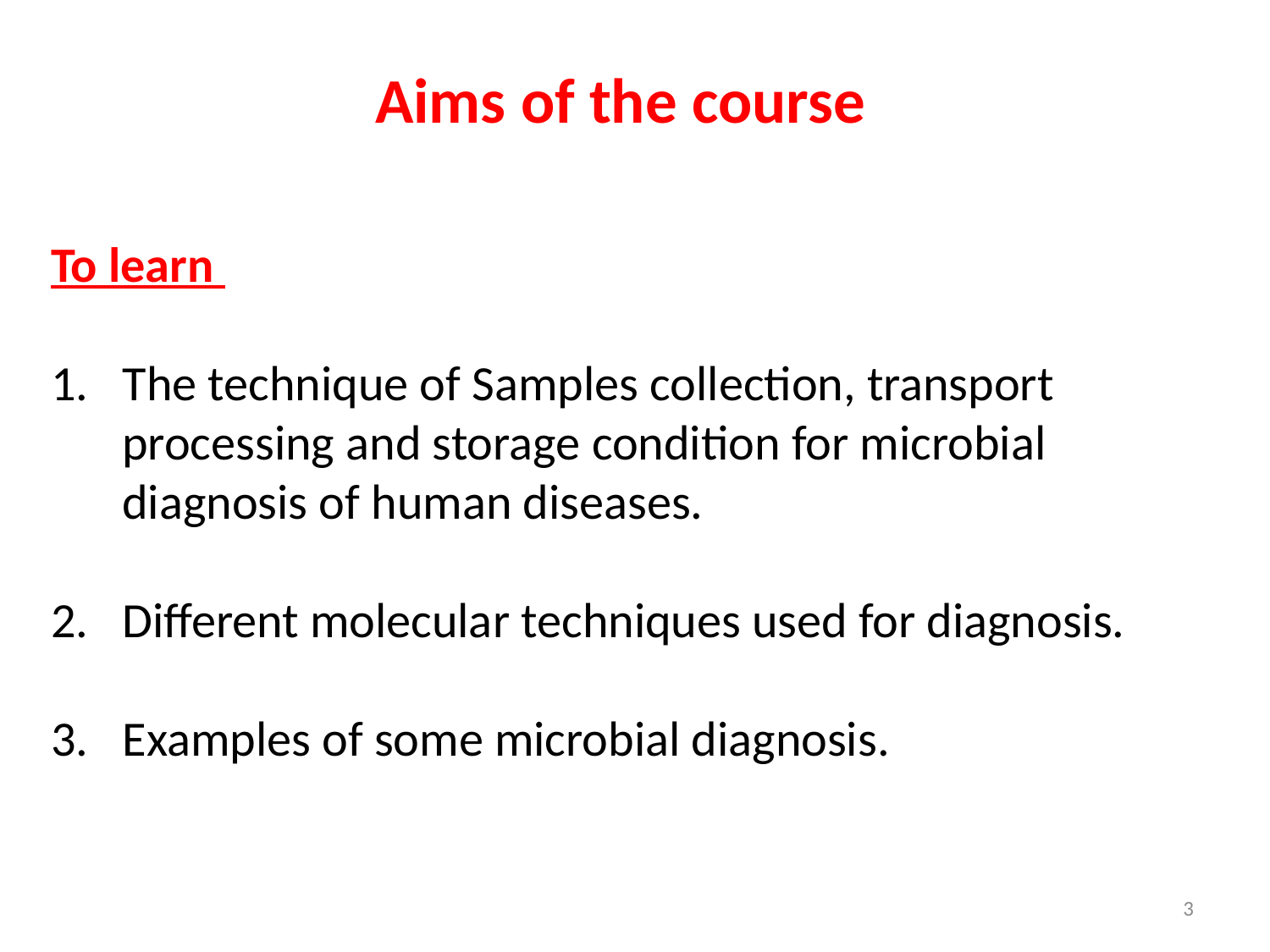

Aims of the course
To learn

The technique of Samples collection, transport processing and storage condition for microbial diagnosis of human diseases.

Different molecular techniques used for diagnosis.

Examples of some microbial diagnosis.

3